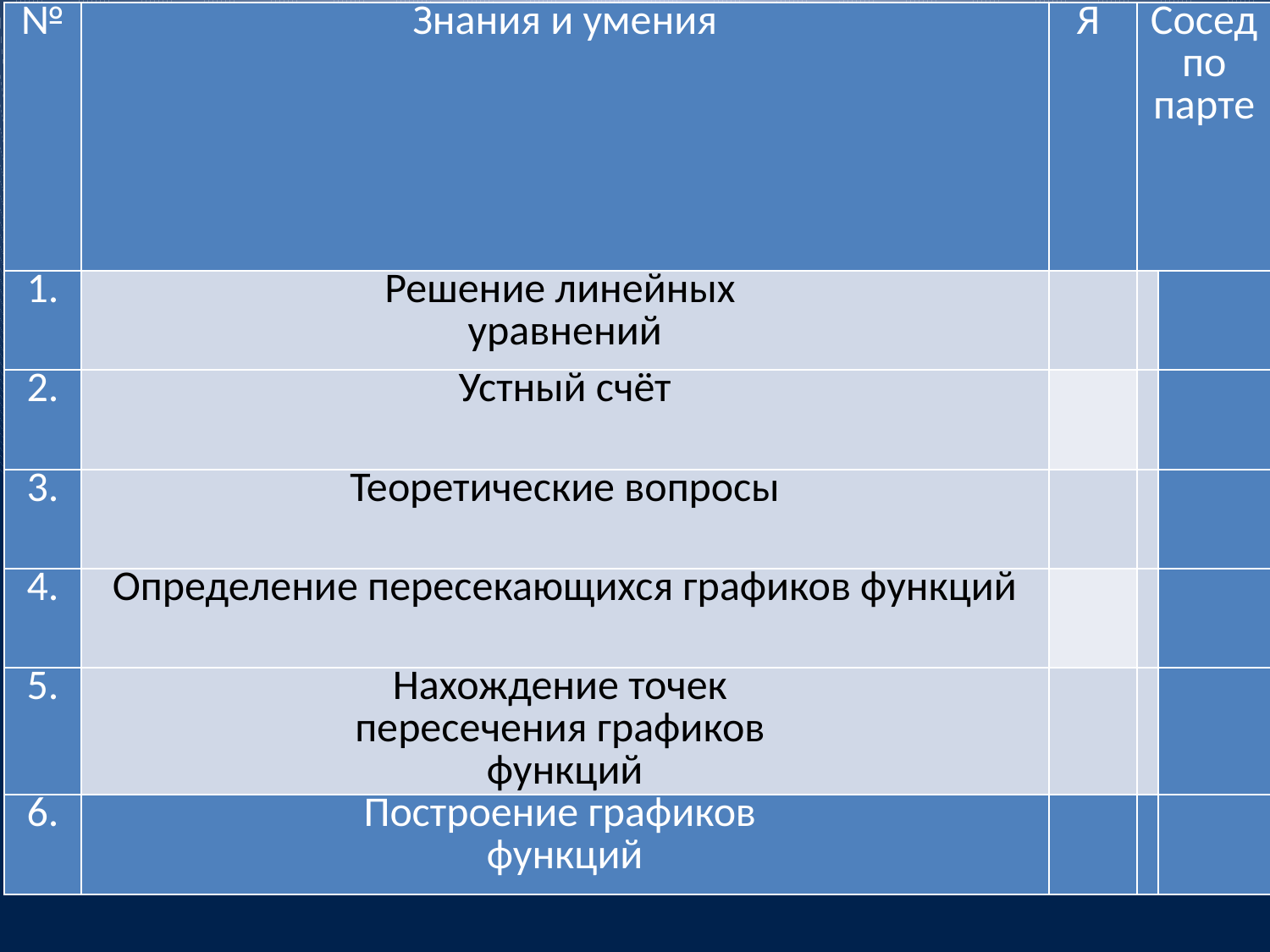

| № | Знания и умения | Я | Сосед по парте |  |
| --- | --- | --- | --- | --- |
| 1. | Решение линейных уравнений |  |  |  |
| 2. | Устный счёт |  |  |  |
| 3. | Теоретические вопросы |  |  |  |
| 4. | Определение пересекающихся графиков функций |  |  |  |
| 5. | Нахождение точек пересечения графиков функций |  |  |  |
| 6. | Построение графиков функций |  |  |  |